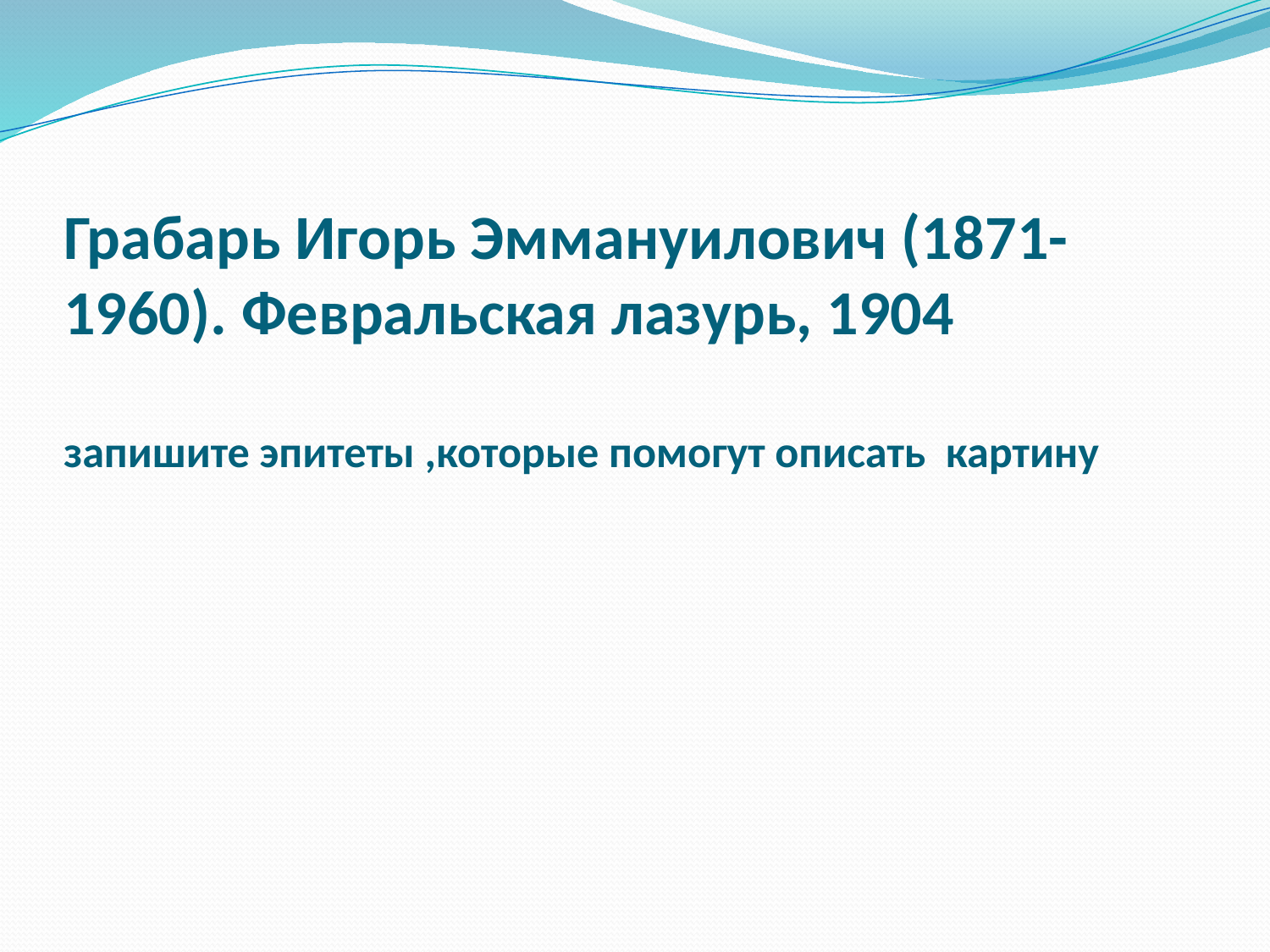

# Грабарь Игорь Эммануилович (1871-1960). Февральская лазурь, 1904 запишите эпитеты ,которые помогут описать  картину